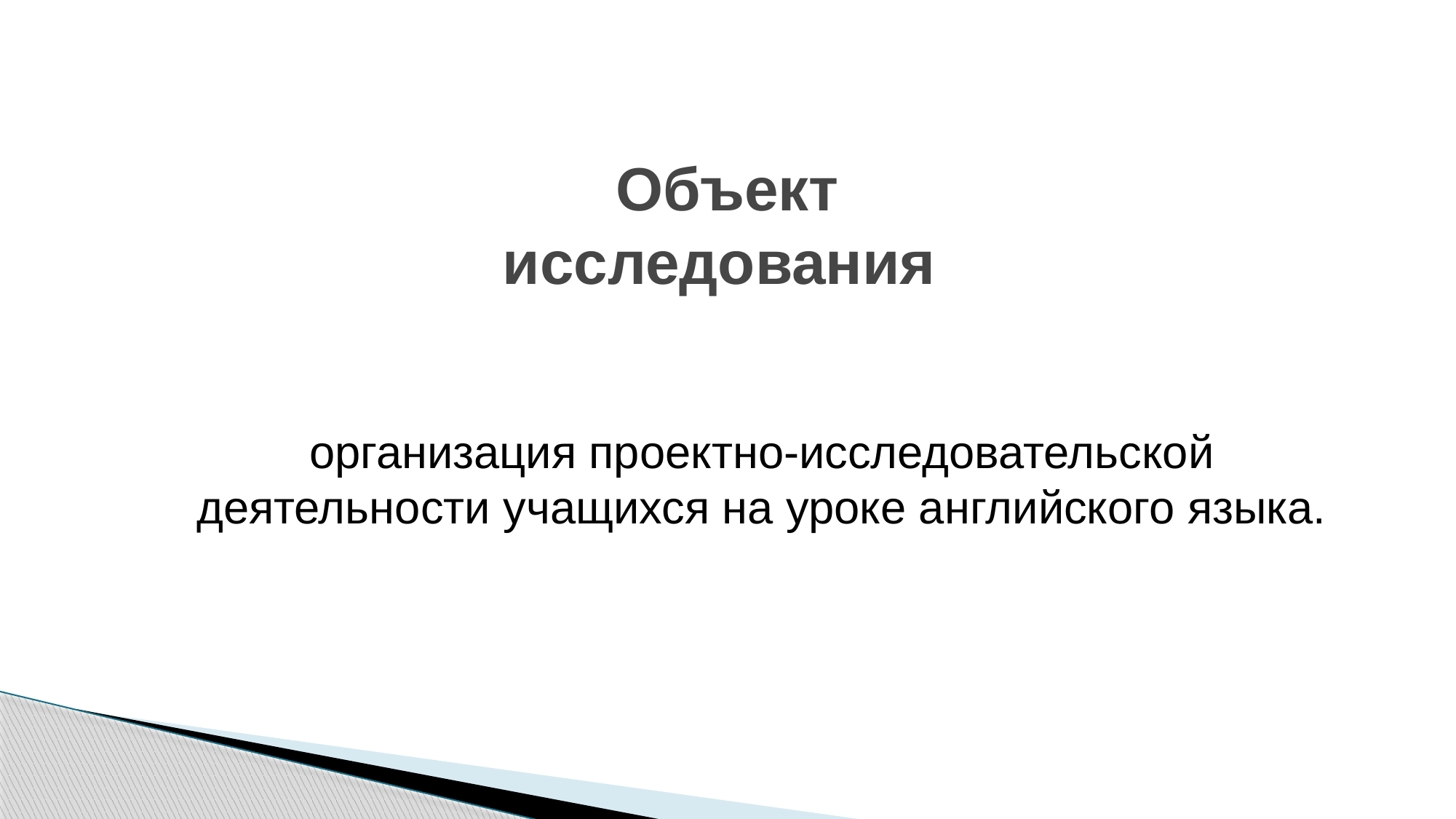

# Объект исследования

организация проектно-исследовательской деятельности учащихся на уроке английского языка.